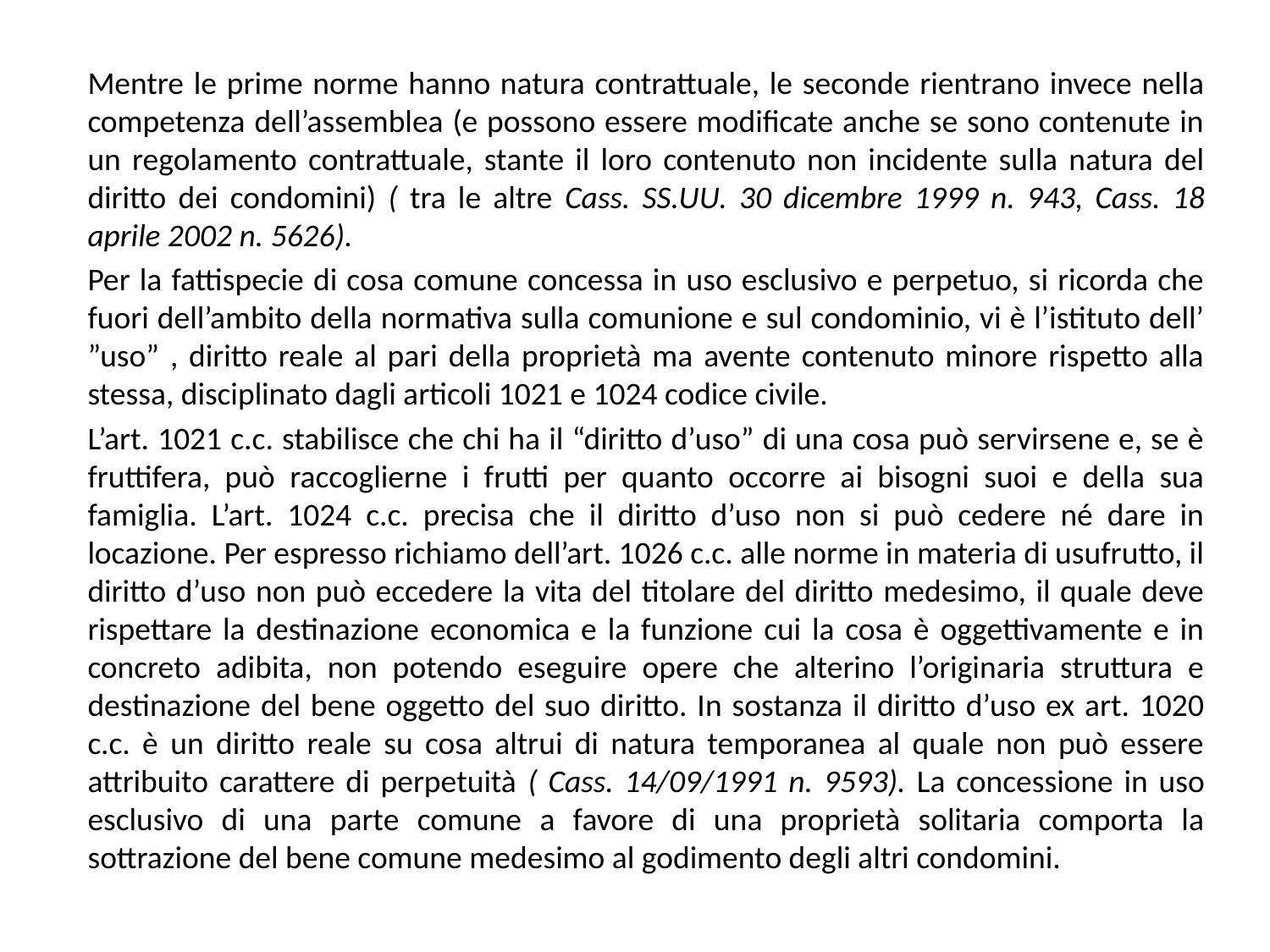

Mentre le prime norme hanno natura contrattuale, le seconde rientrano invece nella competenza dell’assemblea (e possono essere modificate anche se sono contenute in un regolamento contrattuale, stante il loro contenuto non incidente sulla natura del diritto dei condomini) ( tra le altre Cass. SS.UU. 30 dicembre 1999 n. 943, Cass. 18 aprile 2002 n. 5626).
Per la fattispecie di cosa comune concessa in uso esclusivo e perpetuo, si ricorda che fuori dell’ambito della normativa sulla comunione e sul condominio, vi è l’istituto dell’ ”uso” , diritto reale al pari della proprietà ma avente contenuto minore rispetto alla stessa, disciplinato dagli articoli 1021 e 1024 codice civile.
L’art. 1021 c.c. stabilisce che chi ha il “diritto d’uso” di una cosa può servirsene e, se è fruttifera, può raccoglierne i frutti per quanto occorre ai bisogni suoi e della sua famiglia. L’art. 1024 c.c. precisa che il diritto d’uso non si può cedere né dare in locazione. Per espresso richiamo dell’art. 1026 c.c. alle norme in materia di usufrutto, il diritto d’uso non può eccedere la vita del titolare del diritto medesimo, il quale deve rispettare la destinazione economica e la funzione cui la cosa è oggettivamente e in concreto adibita, non potendo eseguire opere che alterino l’originaria struttura e destinazione del bene oggetto del suo diritto. In sostanza il diritto d’uso ex art. 1020 c.c. è un diritto reale su cosa altrui di natura temporanea al quale non può essere attribuito carattere di perpetuità ( Cass. 14/09/1991 n. 9593). La concessione in uso esclusivo di una parte comune a favore di una proprietà solitaria comporta la sottrazione del bene comune medesimo al godimento degli altri condomini.